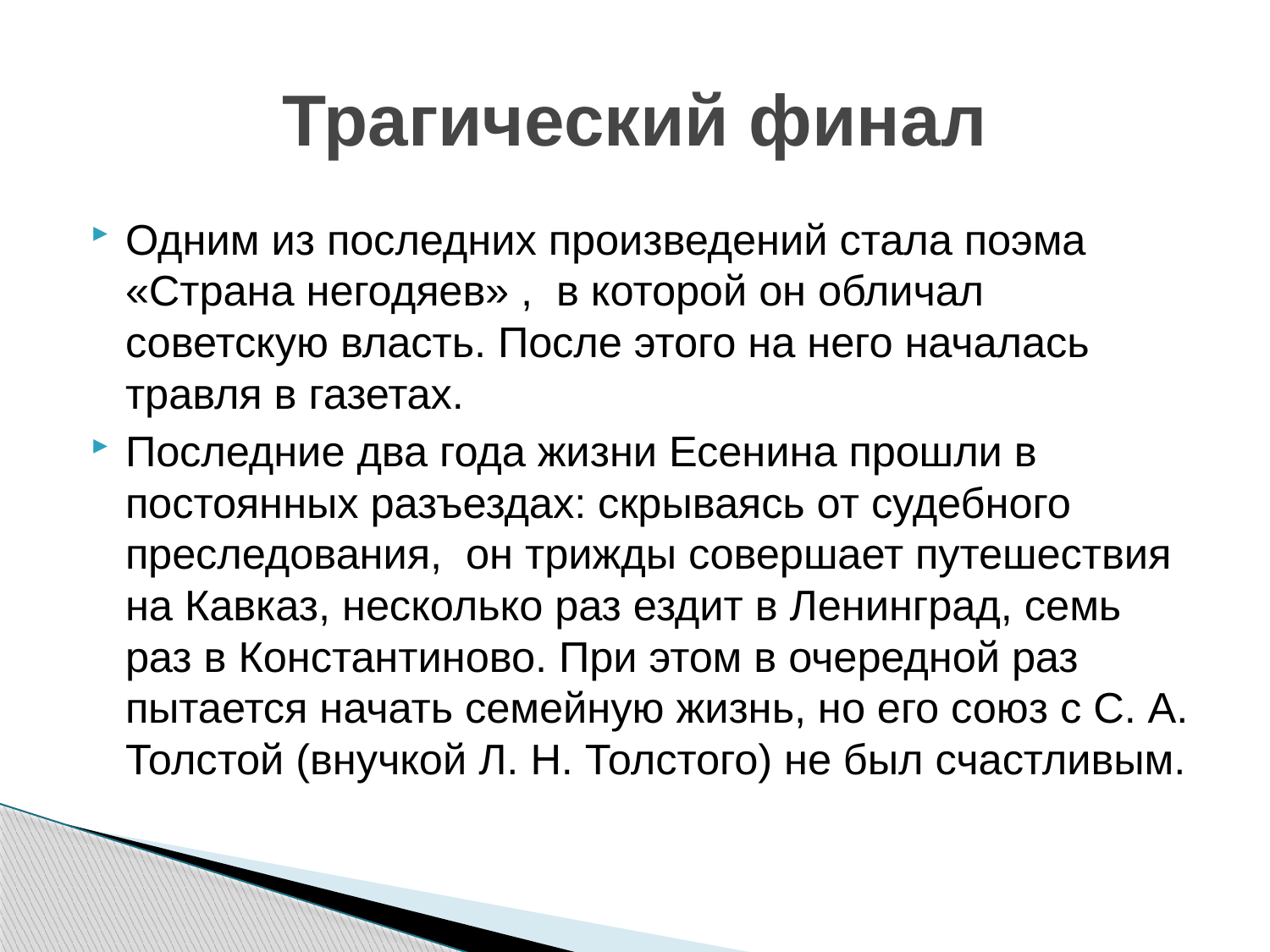

# Трагический финал
Одним из последних произведений стала поэма «Страна негодяев» ,  в которой он обличал советскую власть. После этого на него началась травля в газетах.
Последние два года жизни Есенина прошли в постоянных разъездах: скрываясь от судебного преследования,  он трижды совершает путешествия на Кавказ, несколько раз ездит в Ленинград, семь раз в Константиново. При этом в очередной раз пытается начать семейную жизнь, но его союз с С. А. Толстой (внучкой Л. Н. Толстого) не был счастливым.